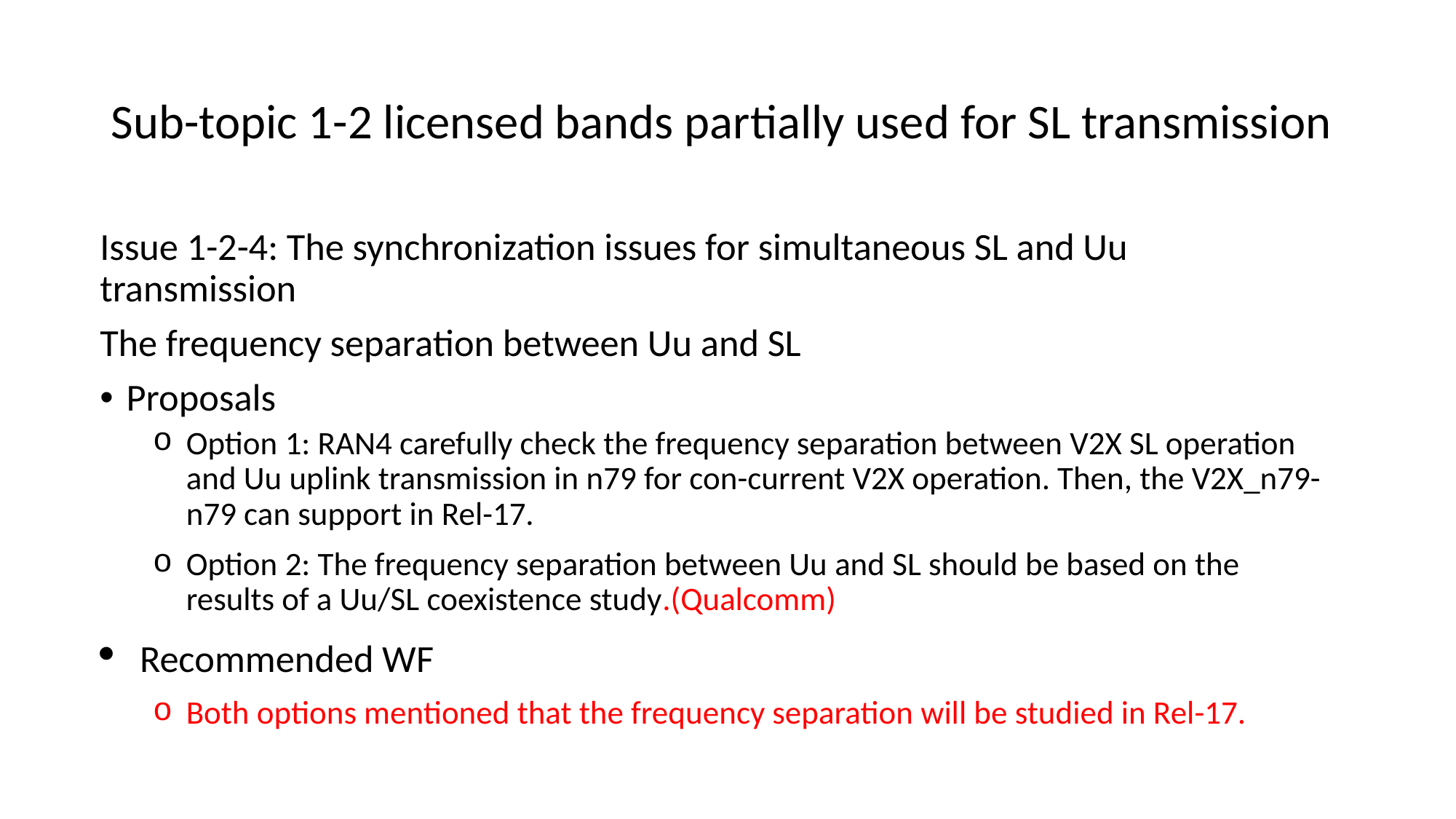

# Sub-topic 1-2 licensed bands partially used for SL transmission
Issue 1-2-4: The synchronization issues for simultaneous SL and Uu transmission
The frequency separation between Uu and SL
Proposals
Option 1: RAN4 carefully check the frequency separation between V2X SL operation and Uu uplink transmission in n79 for con-current V2X operation. Then, the V2X_n79-n79 can support in Rel-17.
Option 2: The frequency separation between Uu and SL should be based on the results of a Uu/SL coexistence study.(Qualcomm)
Recommended WF
Both options mentioned that the frequency separation will be studied in Rel-17.